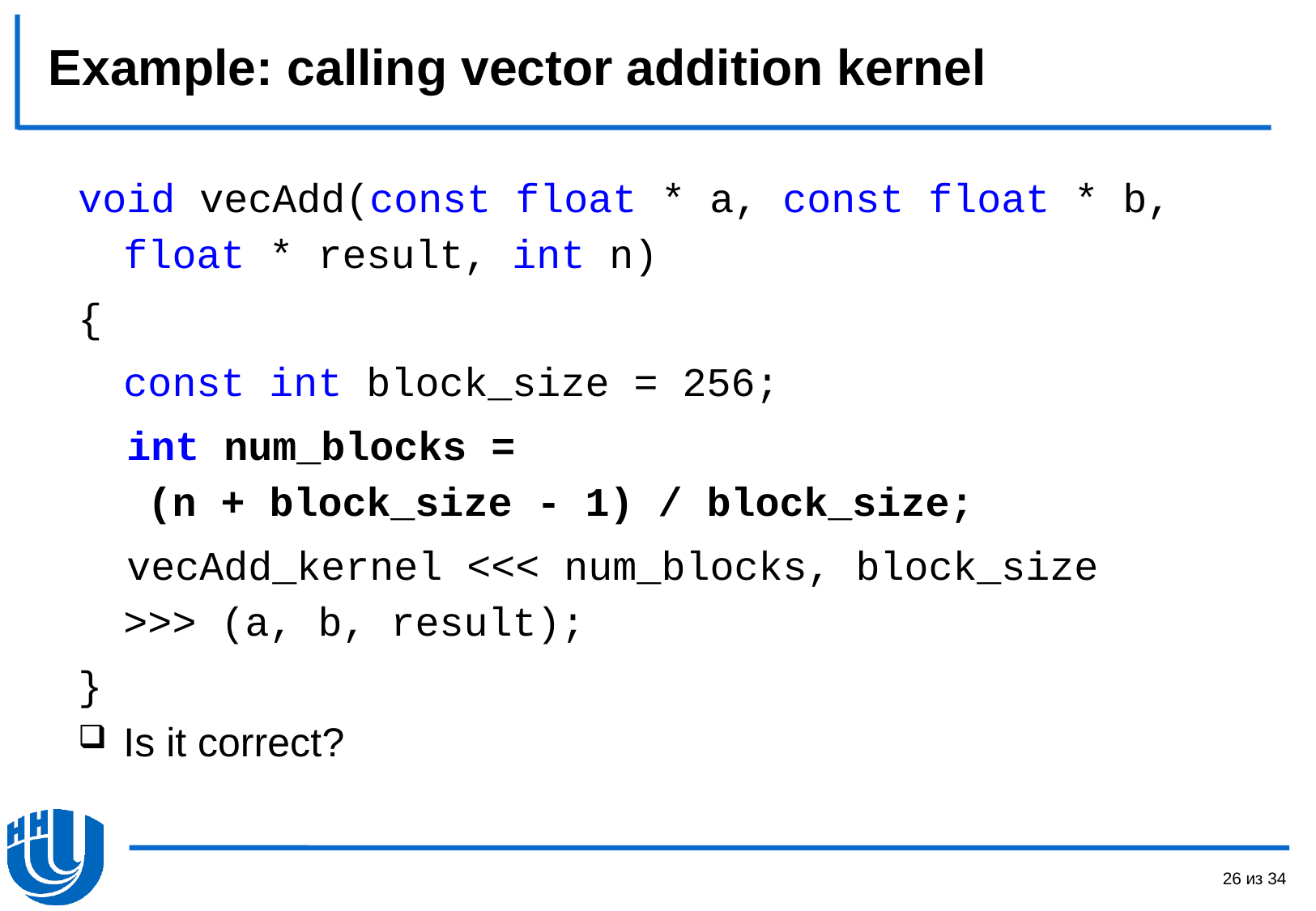

# Example: calling vector addition kernel
void vecAdd(const float * a, const float * b, float * result, int n)
{
	const int block_size = 256;
  int num_blocks =
 (n + block_size - 1) / block_size;
  vecAdd_kernel <<< num_blocks, block_size 	>>> (a, b, result);
}
Is it correct?
26